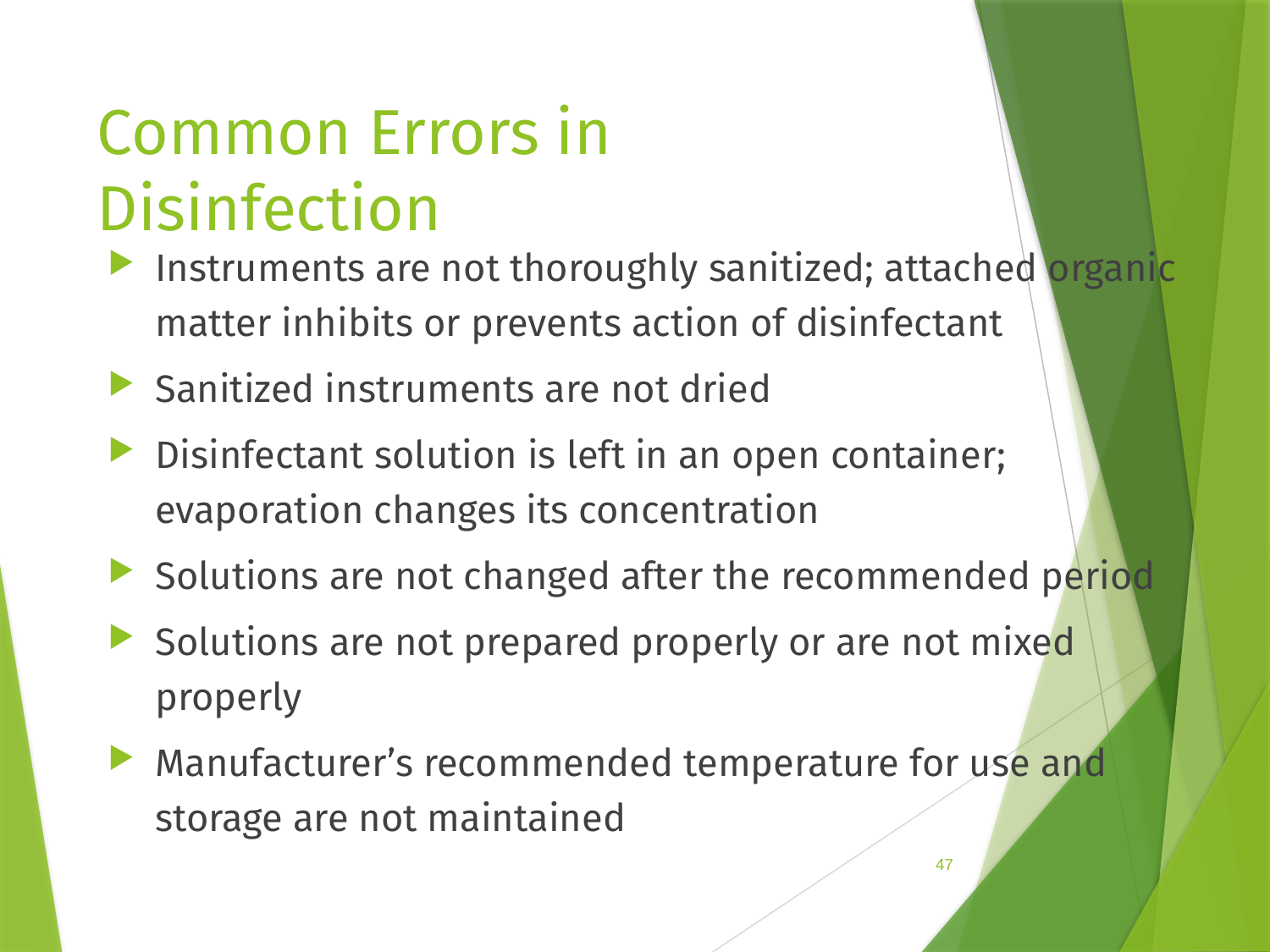

# Common Errors in Disinfection
Instruments are not thoroughly sanitized; attached organic matter inhibits or prevents action of disinfectant
Sanitized instruments are not dried
Disinfectant solution is left in an open container; evaporation changes its concentration
Solutions are not changed after the recommended period
Solutions are not prepared properly or are not mixed properly
Manufacturer’s recommended temperature for use and storage are not maintained

 47